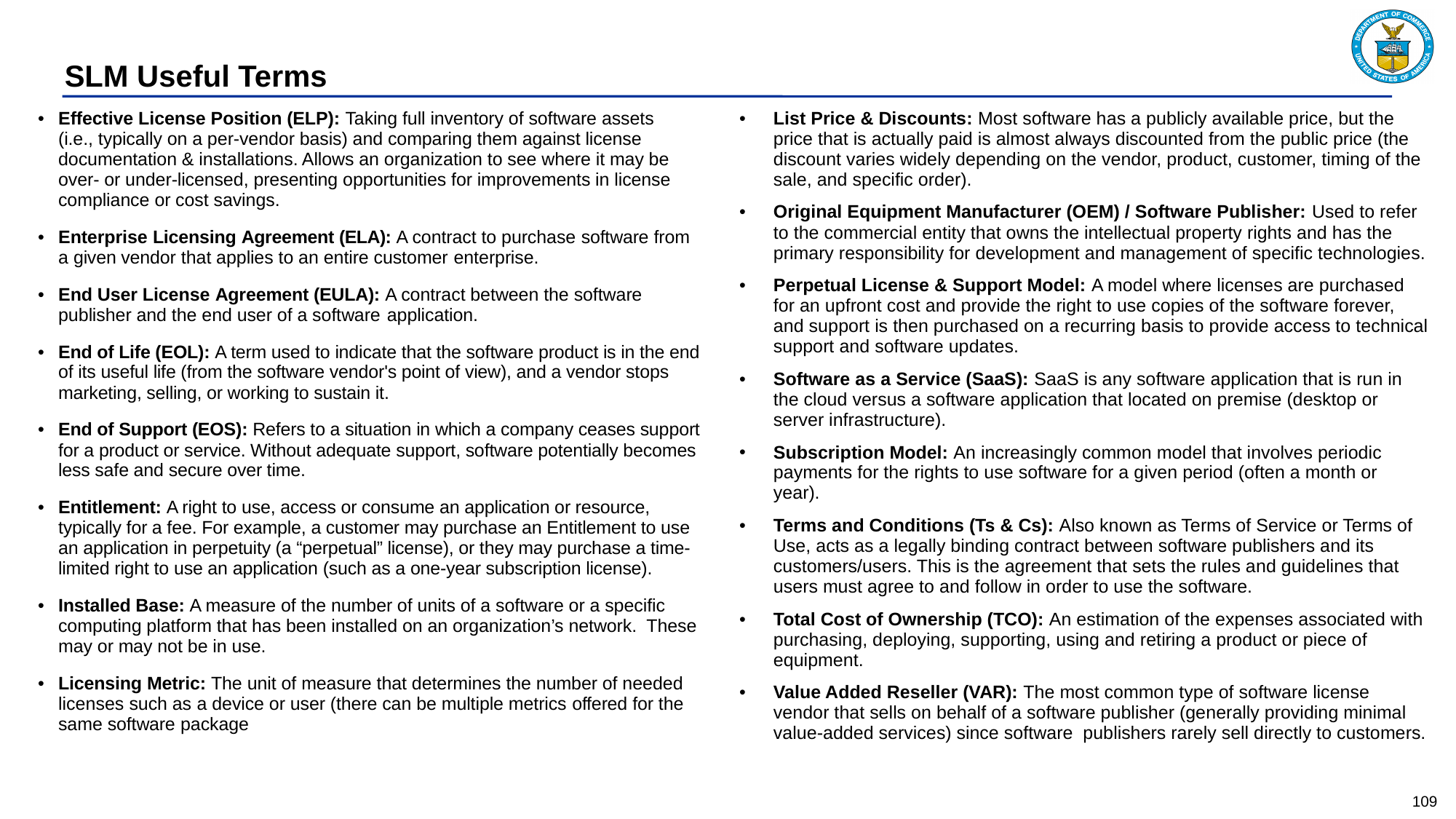

SLM Useful Terms
| Effective License Position (ELP): Taking full inventory of software assets (i.e., typically on a per-vendor basis) and comparing them against license documentation & installations. Allows an organization to see where it may be over- or under-licensed, presenting opportunities for improvements in license compliance or cost savings. Enterprise Licensing Agreement (ELA): A contract to purchase software from a given vendor that applies to an entire customer enterprise. End User License Agreement (EULA): A contract between the software publisher and the end user of a software application. End of Life (EOL): A term used to indicate that the software product is in the end of its useful life (from the software vendor's point of view), and a vendor stops marketing, selling, or working to sustain it. End of Support (EOS): Refers to a situation in which a company ceases support for a product or service. Without adequate support, software potentially becomes less safe and secure over time. Entitlement: A right to use, access or consume an application or resource, typically for a fee. For example, a customer may purchase an Entitlement to use an application in perpetuity (a “perpetual” license), or they may purchase a time-limited right to use an application (such as a one-year subscription license). Installed Base: A measure of the number of units of a software or a specific computing platform that has been installed on an organization’s network. These may or may not be in use. Licensing Metric: The unit of measure that determines the number of needed licenses such as a device or user (there can be multiple metrics offered for the same software package | List Price & Discounts: Most software has a publicly available price, but the price that is actually paid is almost always discounted from the public price (the discount varies widely depending on the vendor, product, customer, timing of the sale, and specific order). Original Equipment Manufacturer (OEM) / Software Publisher: Used to refer to the commercial entity that owns the intellectual property rights and has the primary responsibility for development and management of specific technologies. Perpetual License & Support Model: A model where licenses are purchased for an upfront cost and provide the right to use copies of the software forever, and support is then purchased on a recurring basis to provide access to technical support and software updates. Software as a Service (SaaS): SaaS is any software application that is run in the cloud versus a software application that located on premise (desktop or server infrastructure). Subscription Model: An increasingly common model that involves periodic payments for the rights to use software for a given period (often a month or year). Terms and Conditions (Ts & Cs): Also known as Terms of Service or Terms of Use, acts as a legally binding contract between software publishers and its customers/users. This is the agreement that sets the rules and guidelines that users must agree to and follow in order to use the software. Total Cost of Ownership (TCO): An estimation of the expenses associated with purchasing, deploying, supporting, using and retiring a product or piece of equipment. Value Added Reseller (VAR): The most common type of software license vendor that sells on behalf of a software publisher (generally providing minimal value-added services) since software publishers rarely sell directly to customers. |
| --- | --- |